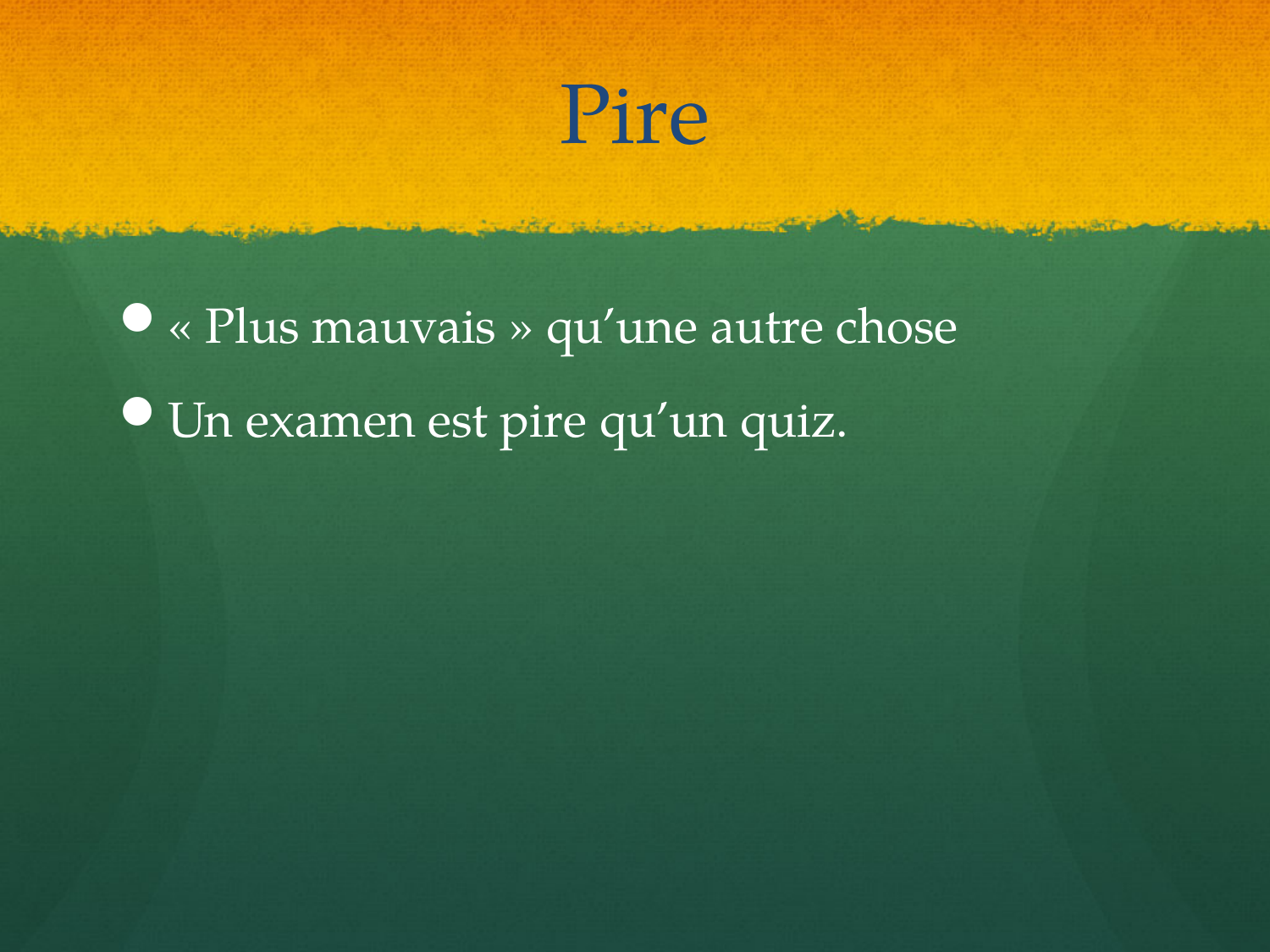

# Pire
« Plus mauvais » qu’une autre chose
Un examen est pire qu’un quiz.